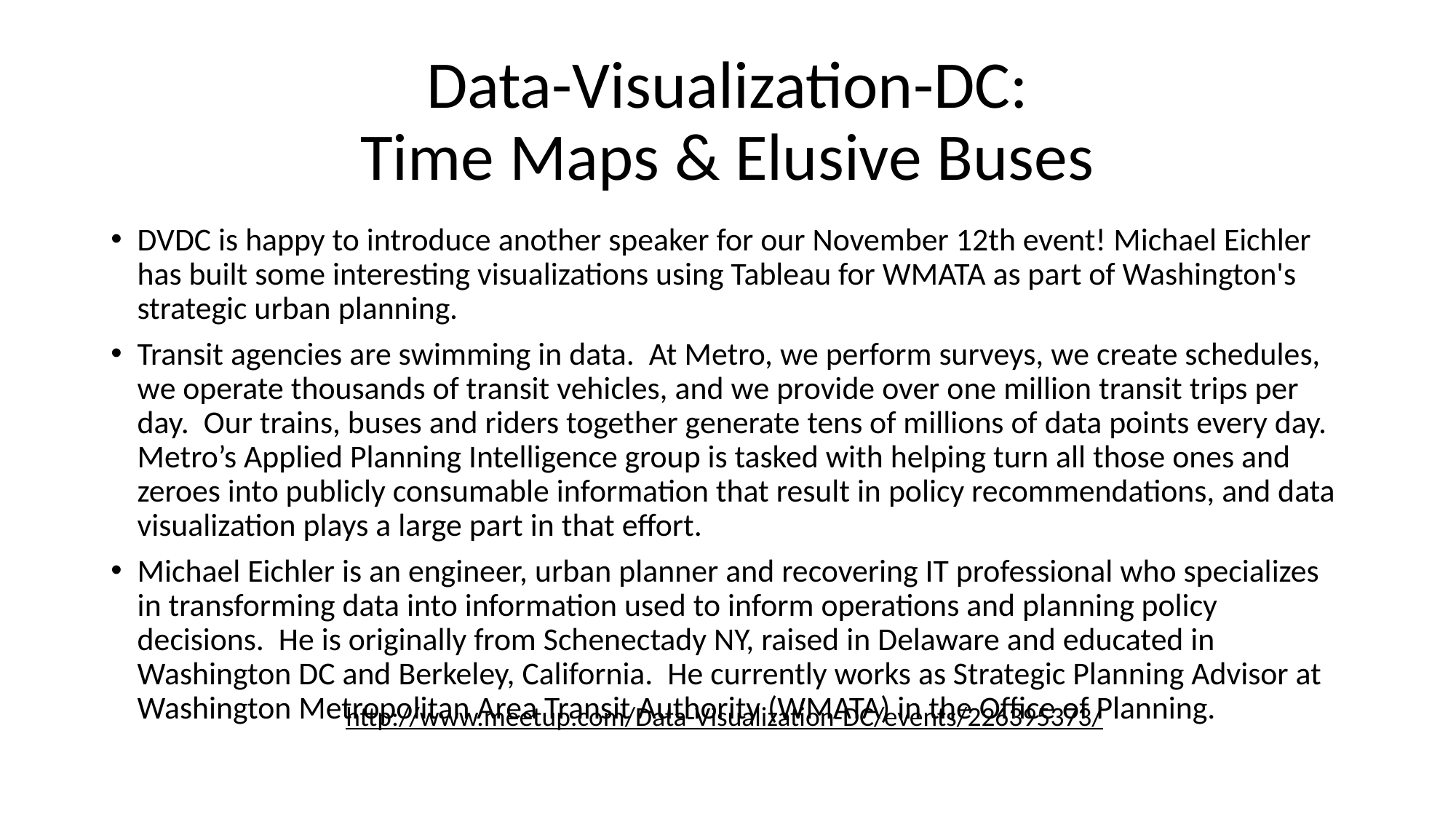

# Data-Visualization-DC: Time Maps & Elusive Buses
DVDC is happy to introduce another speaker for our November 12th event! Michael Eichler has built some interesting visualizations using Tableau for WMATA as part of Washington's strategic urban planning.
Transit agencies are swimming in data.  At Metro, we perform surveys, we create schedules, we operate thousands of transit vehicles, and we provide over one million transit trips per day.  Our trains, buses and riders together generate tens of millions of data points every day.  Metro’s Applied Planning Intelligence group is tasked with helping turn all those ones and zeroes into publicly consumable information that result in policy recommendations, and data visualization plays a large part in that effort.
Michael Eichler is an engineer, urban planner and recovering IT professional who specializes in transforming data into information used to inform operations and planning policy decisions.  He is originally from Schenectady NY, raised in Delaware and educated in Washington DC and Berkeley, California.  He currently works as Strategic Planning Advisor at Washington Metropolitan Area Transit Authority (WMATA) in the Office of Planning.
http://www.meetup.com/Data-Visualization-DC/events/226395373/